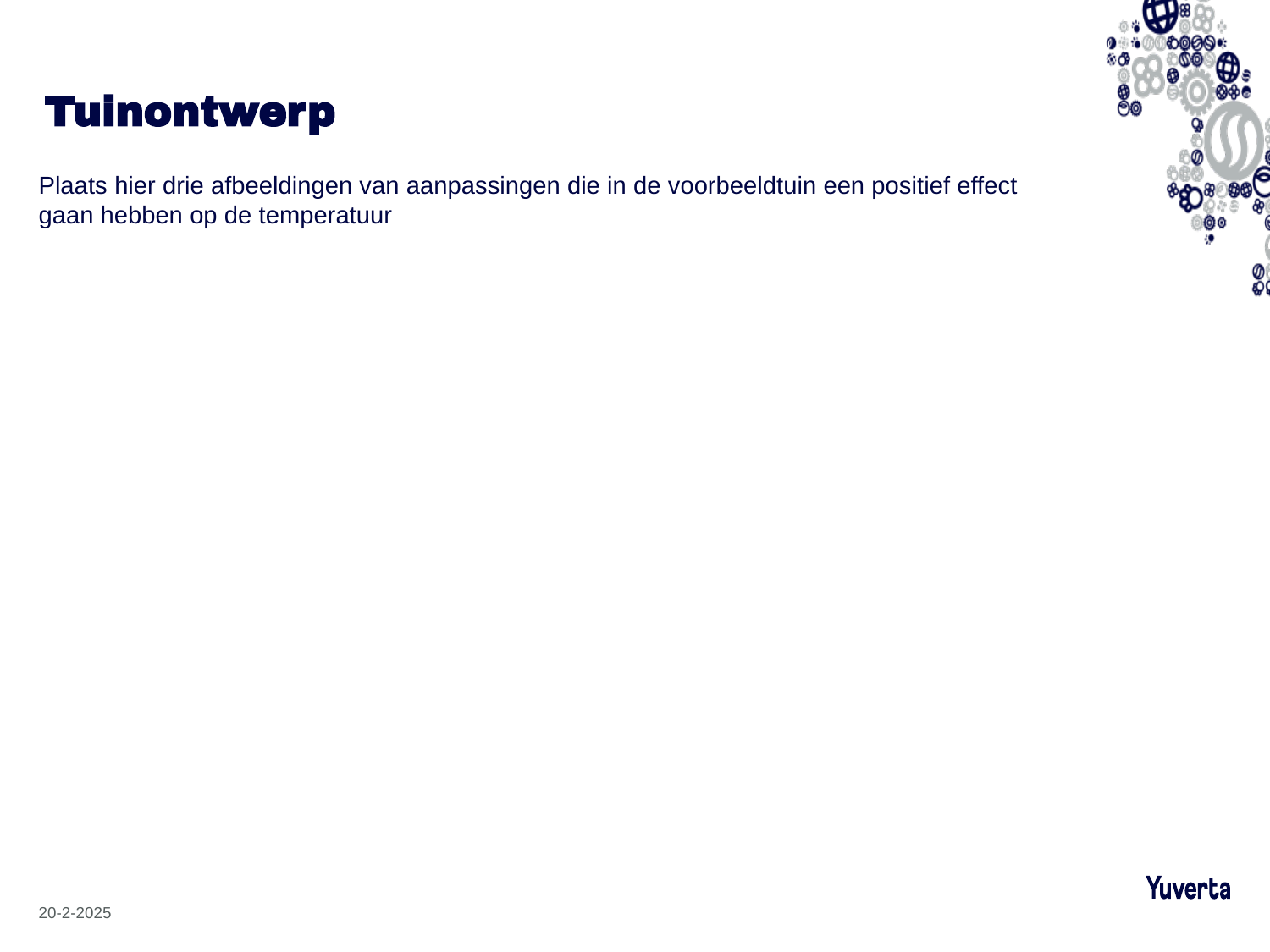

# Tuinontwerp
Plaats hier drie afbeeldingen van aanpassingen die in de voorbeeldtuin een positief effect
gaan hebben op de temperatuur

20-2-2025